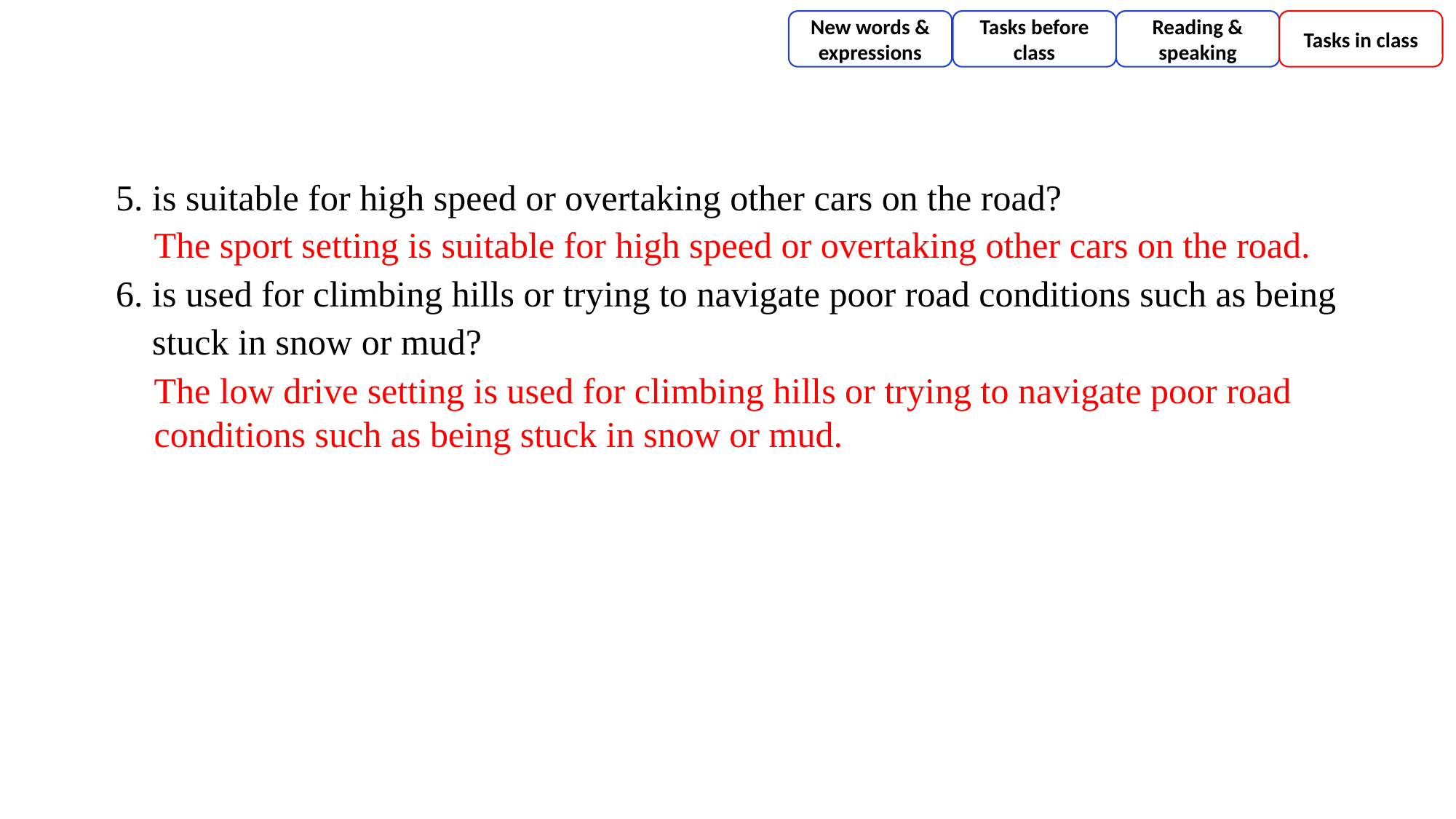

New words & expressions
Tasks before class
Reading & speaking
Tasks in class
5. is suitable for high speed or overtaking other cars on the road?

6. is used for climbing hills or trying to navigate poor road conditions such as being
    stuck in snow or mud?

The sport setting is suitable for high speed or overtaking other cars on the road.
The low drive setting is used for climbing hills or trying to navigate poor road conditions such as being stuck in snow or mud.